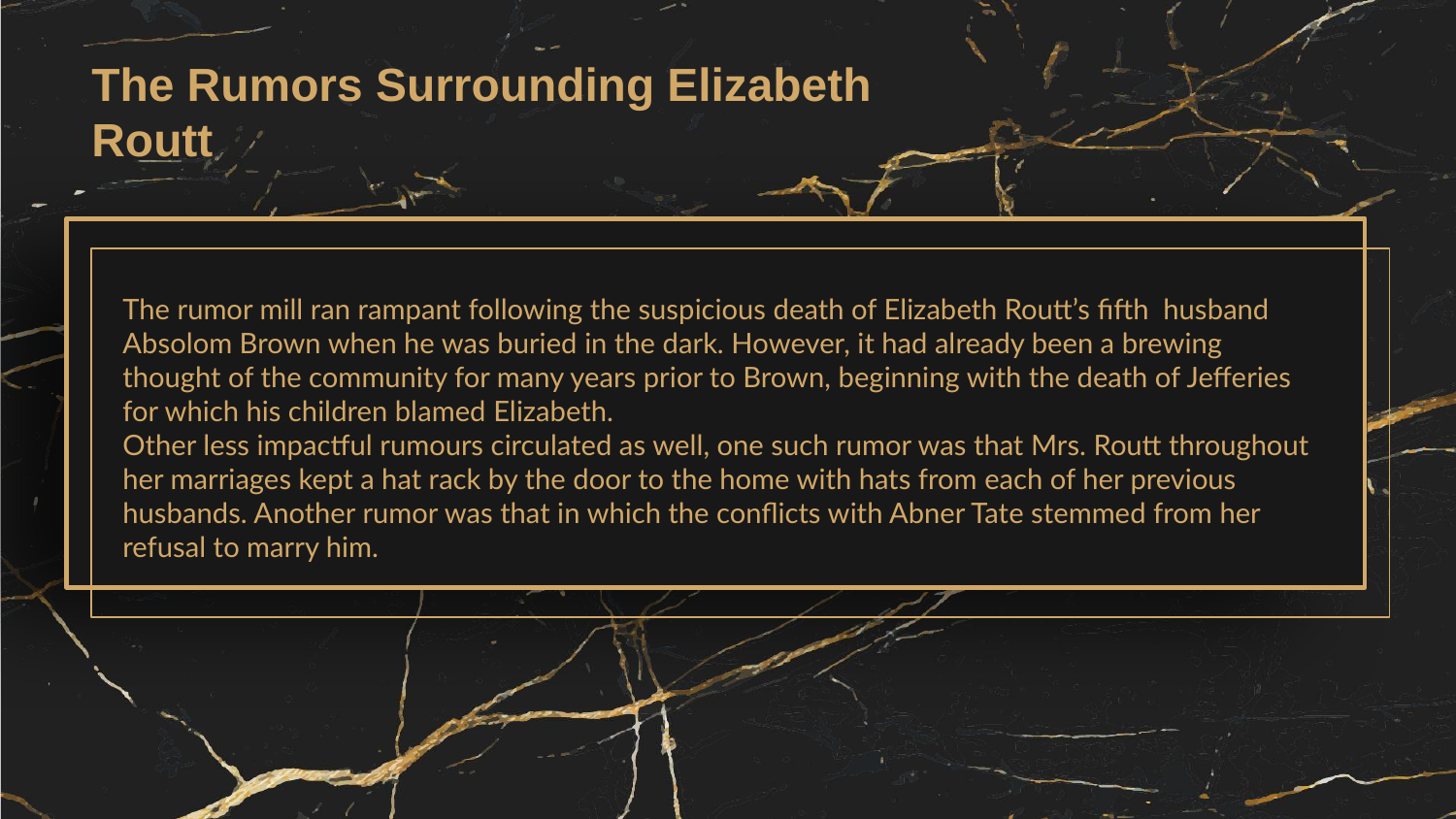

The Rumors Surrounding Elizabeth Routt
The rumor mill ran rampant following the suspicious death of Elizabeth Routt’s fifth  husband Absolom Brown when he was buried in the dark. However, it had already been a brewing thought of the community for many years prior to Brown, beginning with the death of Jefferies for which his children blamed Elizabeth.
Other less impactful rumours circulated as well, one such rumor was that Mrs. Routt throughout her marriages kept a hat rack by the door to the home with hats from each of her previous husbands. Another rumor was that in which the conflicts with Abner Tate stemmed from her refusal to marry him.